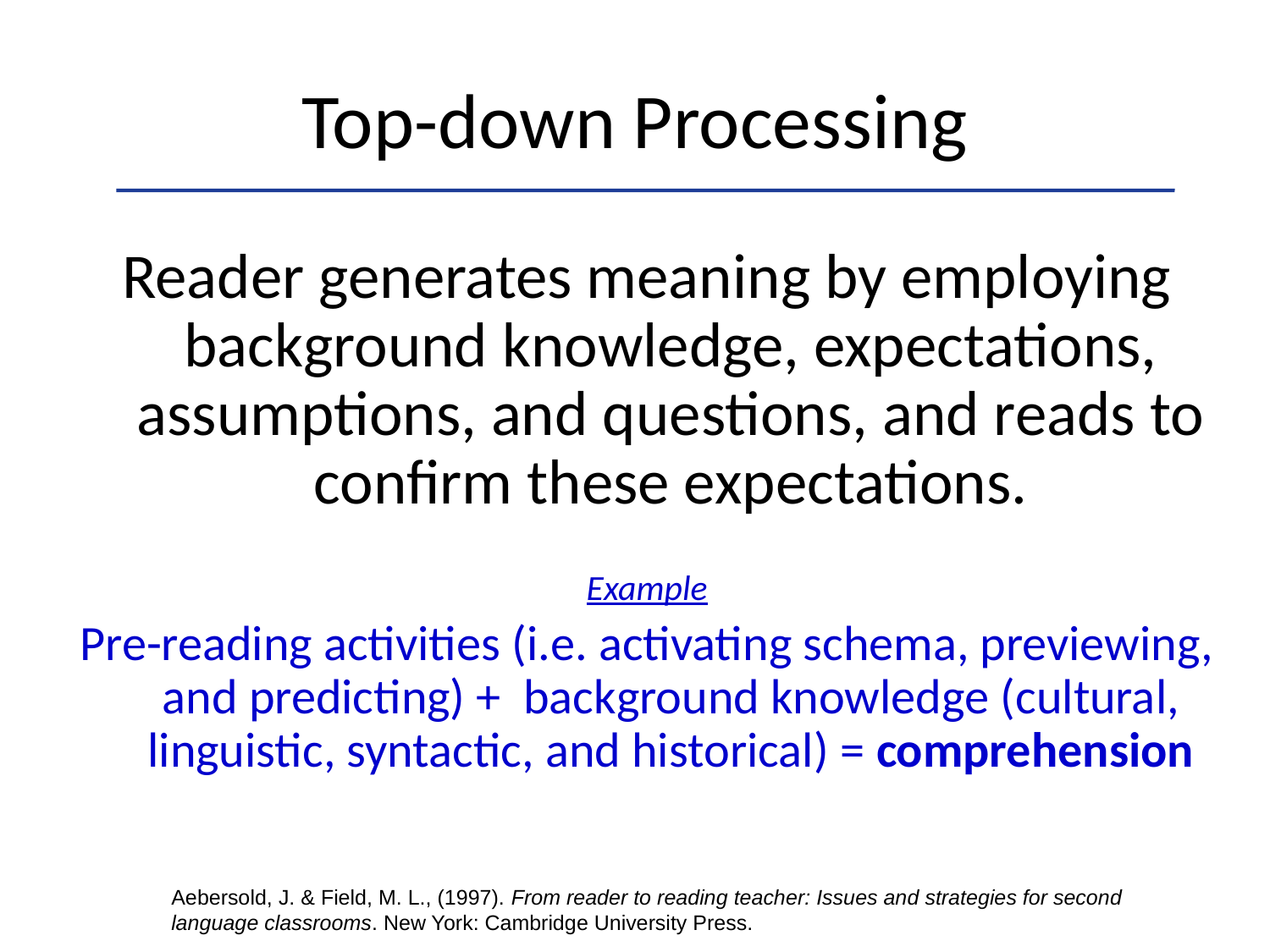

# Top-down Processing

Reader generates meaning by employing background knowledge, expectations, assumptions, and questions, and reads to confirm these expectations.

Example
Pre-reading activities (i.e. activating schema, previewing, and predicting) +  background knowledge (cultural, linguistic, syntactic, and historical) = comprehension
Aebersold, J. & Field, M. L., (1997). From reader to reading teacher: Issues and strategies for second language classrooms. New York: Cambridge University Press.